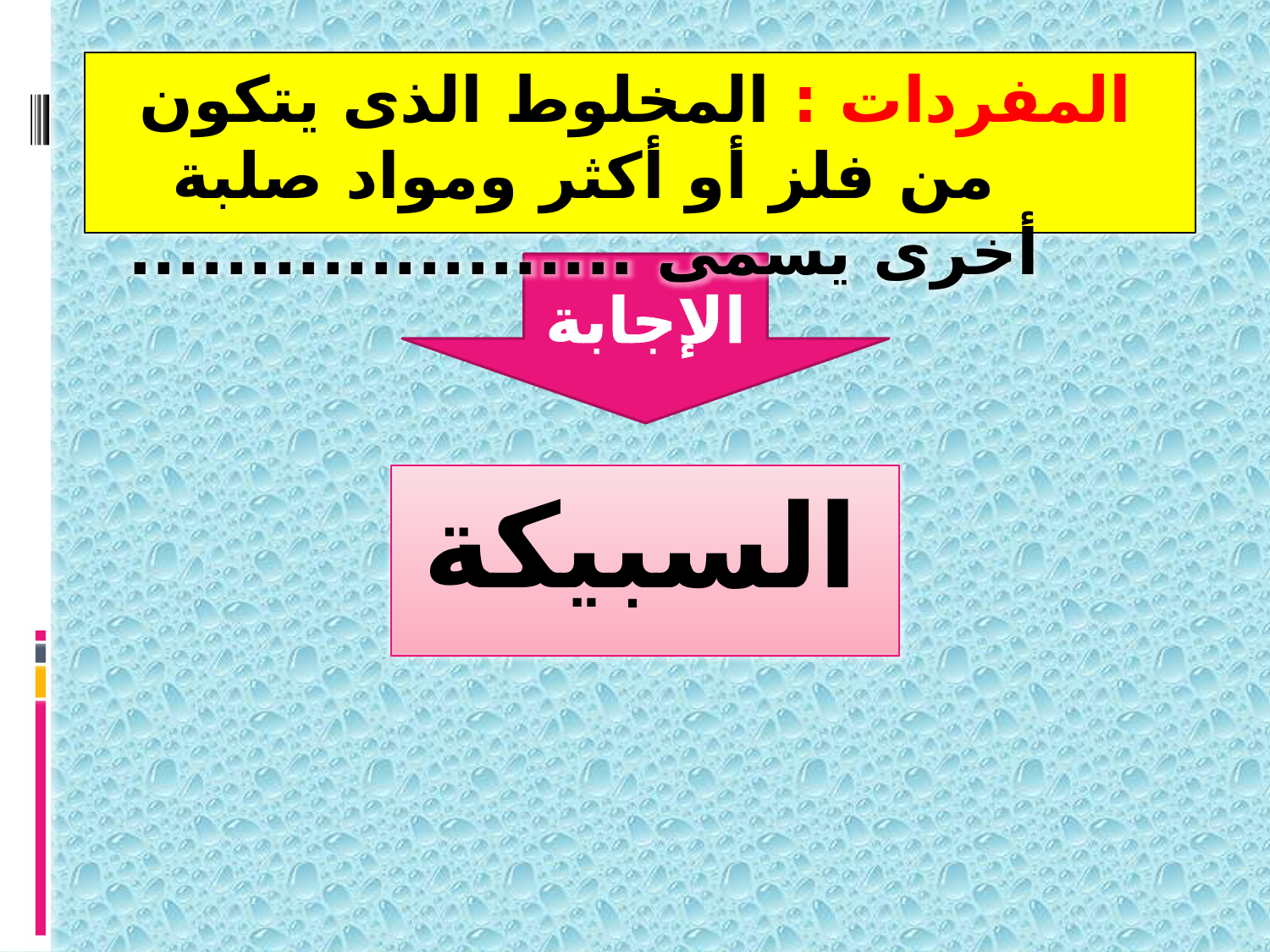

المفردات : المخلوط الذى يتكون من فلز أو أكثر ومواد صلبة أخرى يسمى .....................
الإجابة
السبيكة